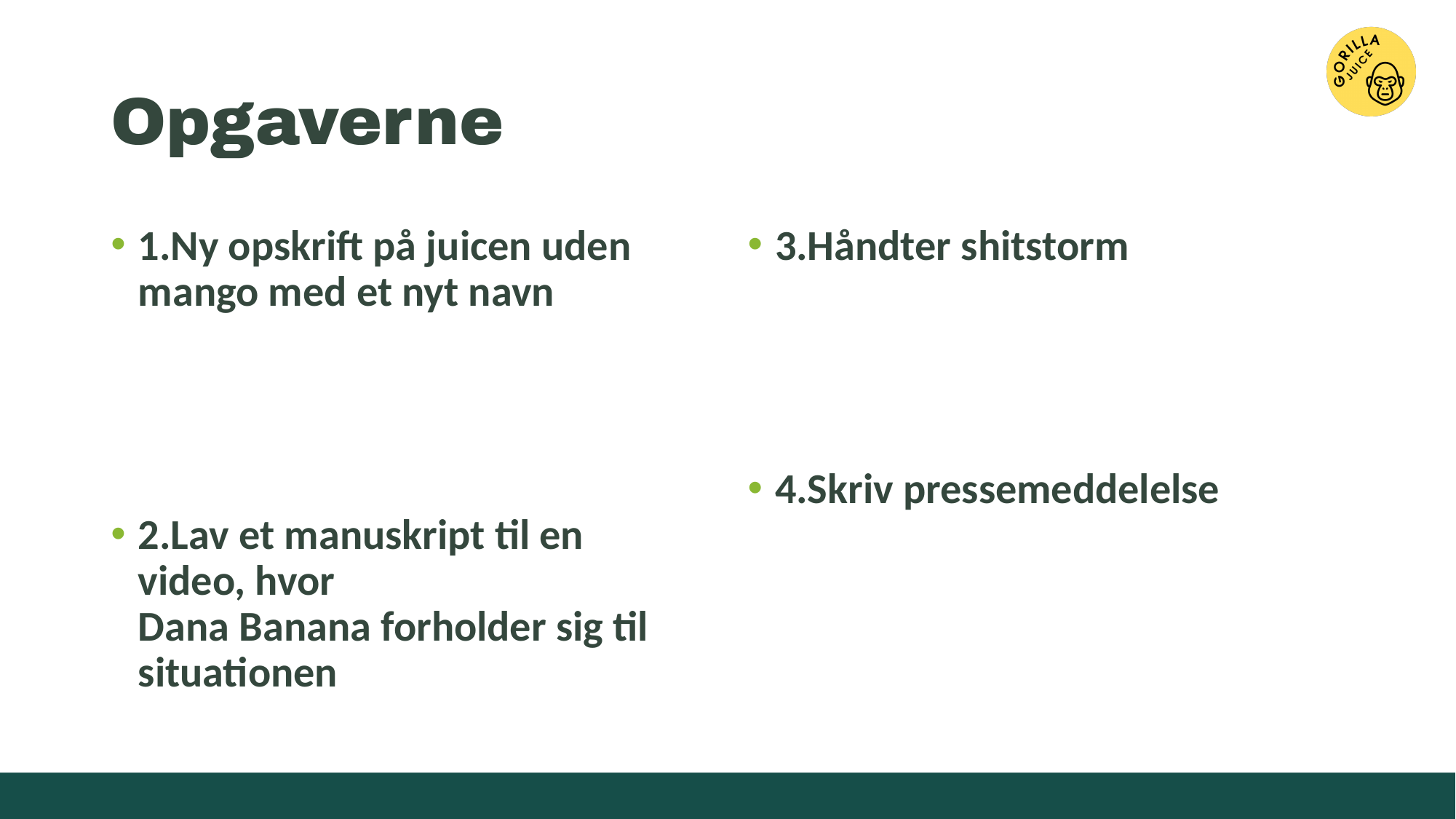

# Opgaverne
1.Ny opskrift på juicen uden mango med et nyt navn

2.Lav et manuskript til en video, hvor Dana Banana forholder sig til situationen

3.Håndter shitstorm

4.Skriv pressemeddelelse